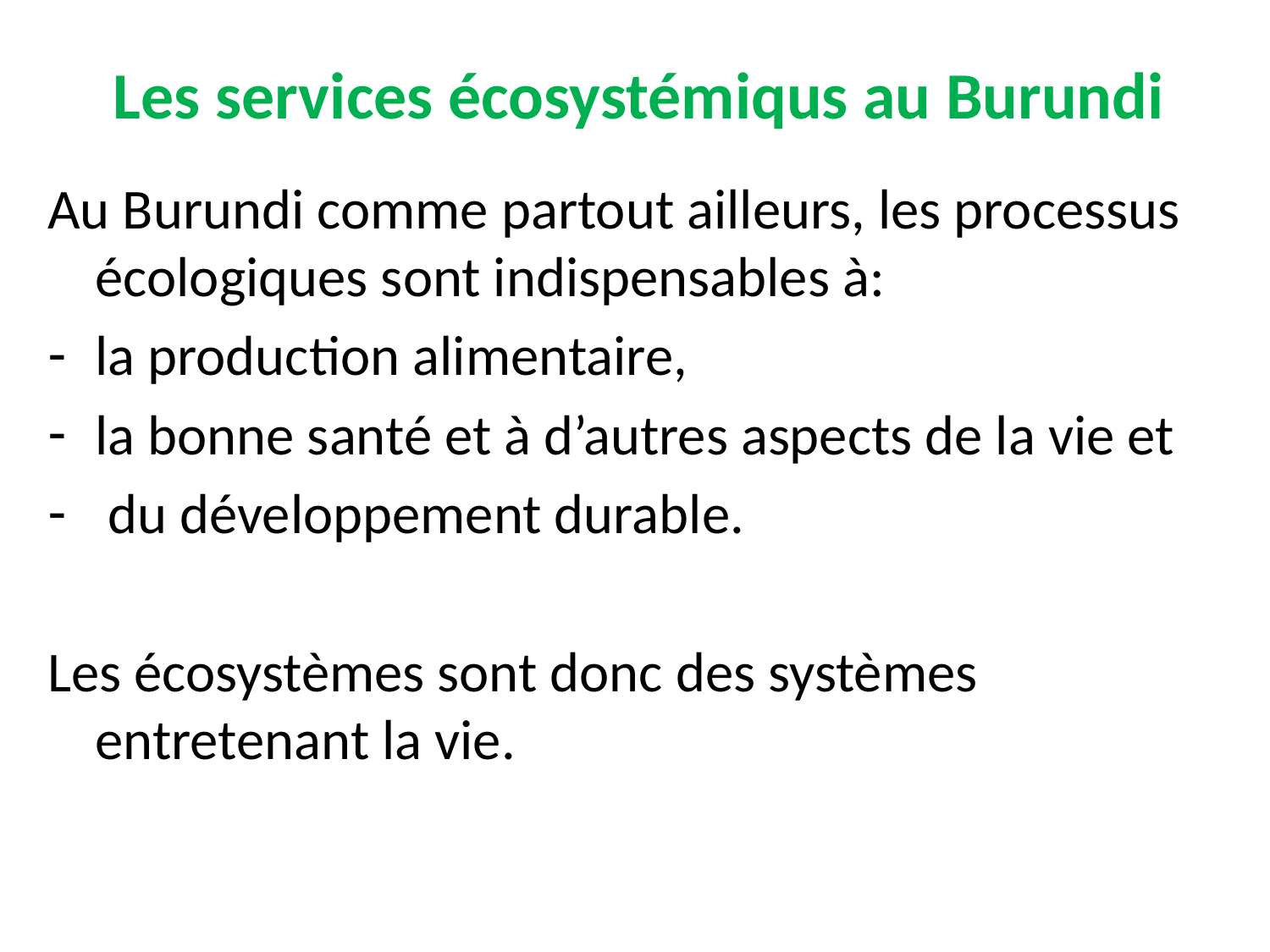

# Les services écosystémiqus au Burundi
Au Burundi comme partout ailleurs, les processus écologiques sont indispensables à:
la production alimentaire,
la bonne santé et à d’autres aspects de la vie et
 du développement durable.

Les écosystèmes sont donc des systèmes entretenant la vie.